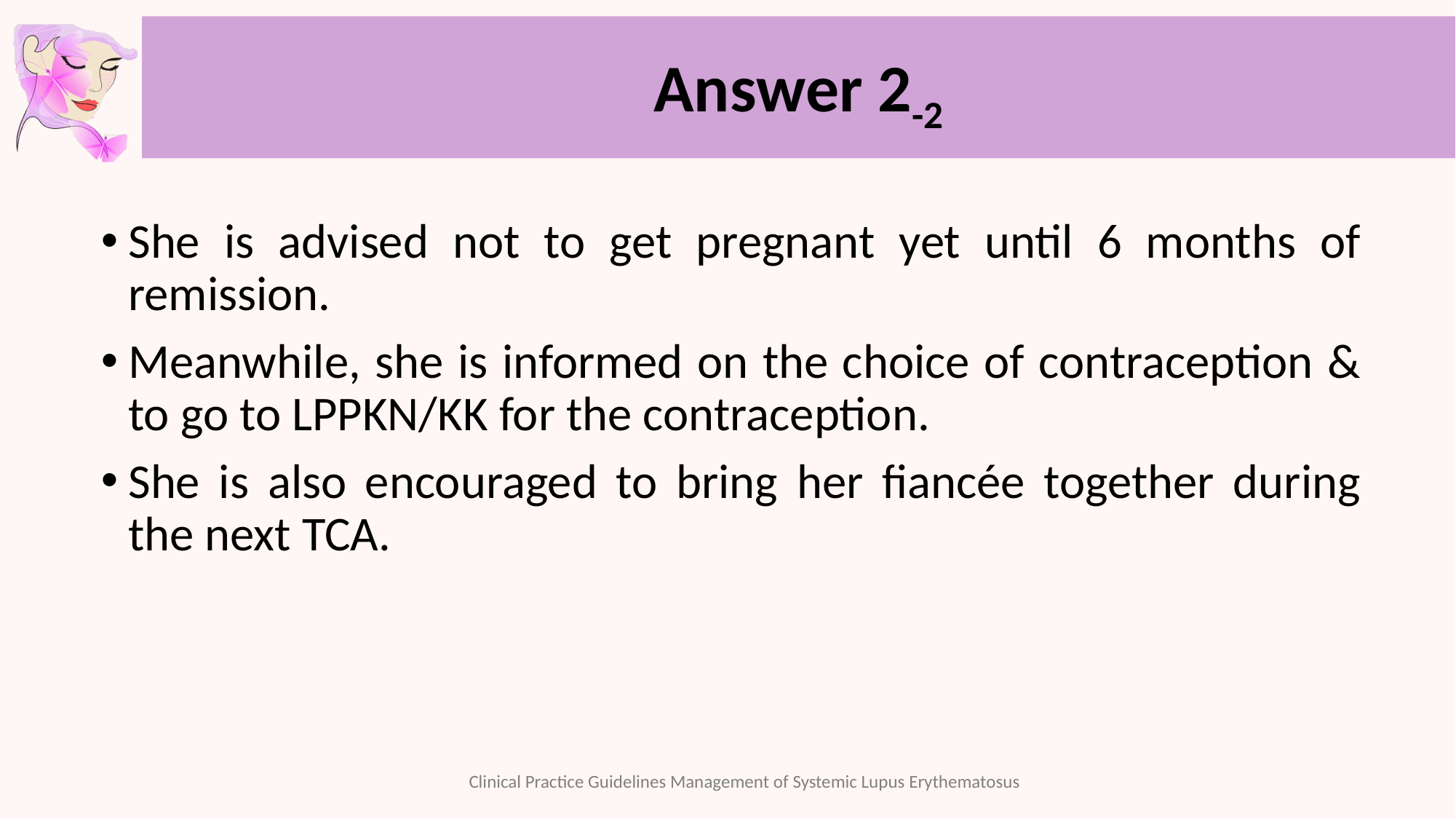

# Answer 2-2
She is advised not to get pregnant yet until 6 months of remission.
Meanwhile, she is informed on the choice of contraception & to go to LPPKN/KK for the contraception.
She is also encouraged to bring her fiancée together during the next TCA.